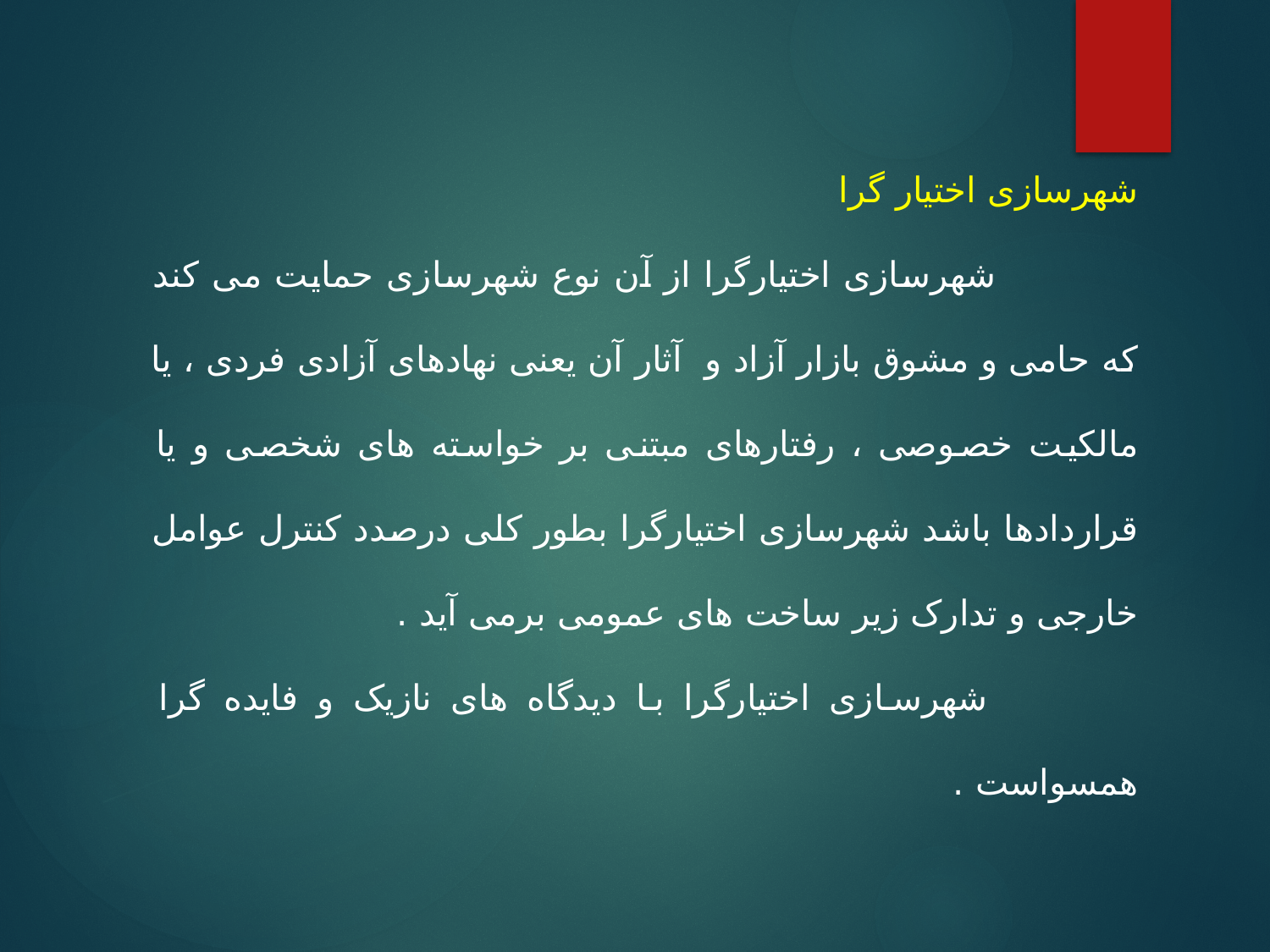

شهرسازی اختیار گرا
           شهرسازی اختیارگرا از آن نوع شهرسازی حمایت می کند که حامی و مشوق بازار آزاد و  آثار آن یعنی نهادهای آزادی فردی ، یا مالکیت خصوصی ، رفتارهای مبتنی بر خواسته های شخصی و یا قراردادها باشد شهرسازی اختیارگرا بطور کلی درصدد کنترل عوامل خارجی و تدارک زیر ساخت های عمومی برمی آید .
        شهرسازی اختیارگرا با دیدگاه های نازیک و فایده گرا همسواست .